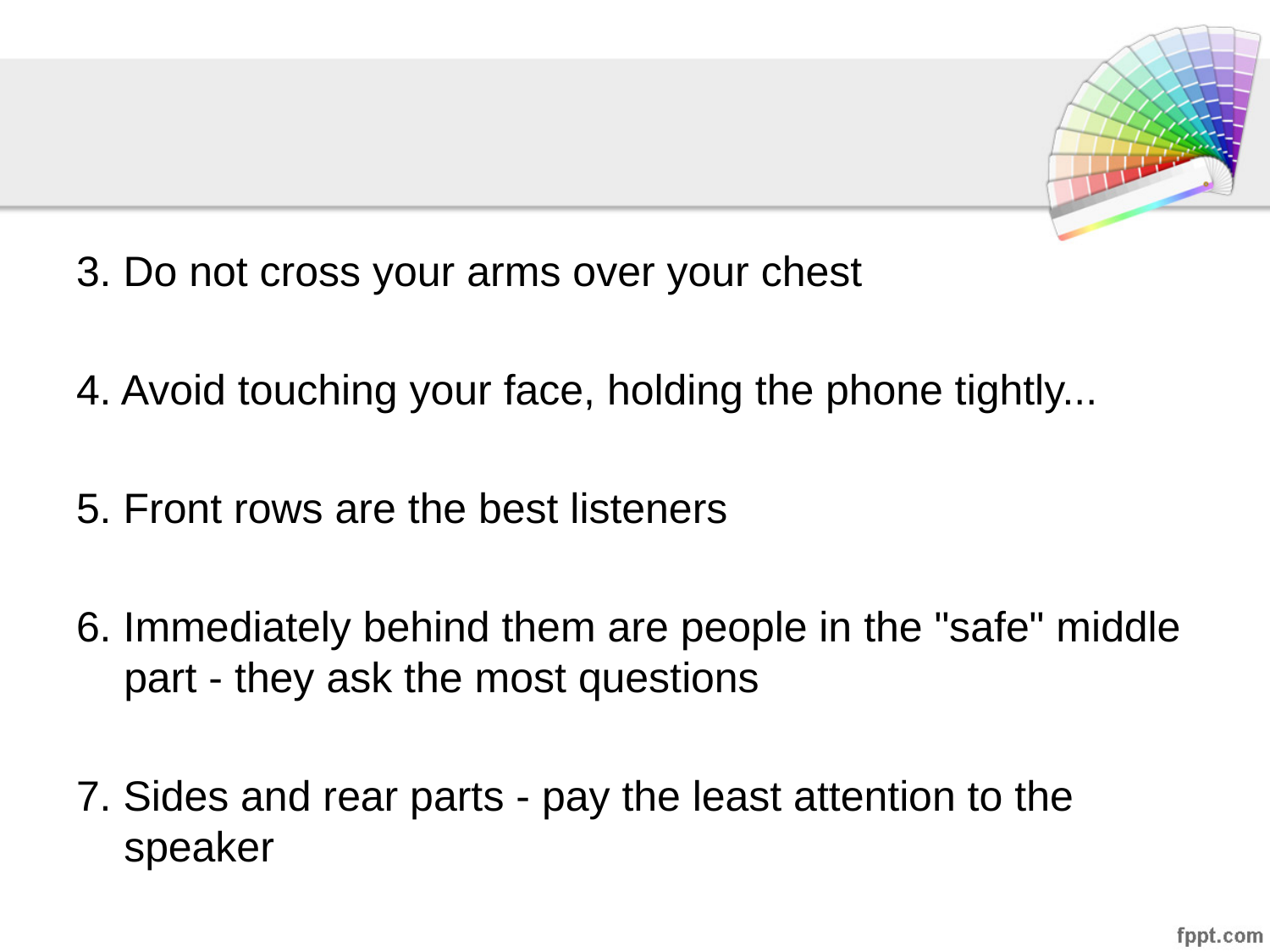

#
3. Do not cross your arms over your chest

4. Avoid touching your face, holding the phone tightly...

5. Front rows are the best listeners

6. Immediately behind them are people in the "safe" middle part - they ask the most questions

7. Sides and rear parts - pay the least attention to the speaker